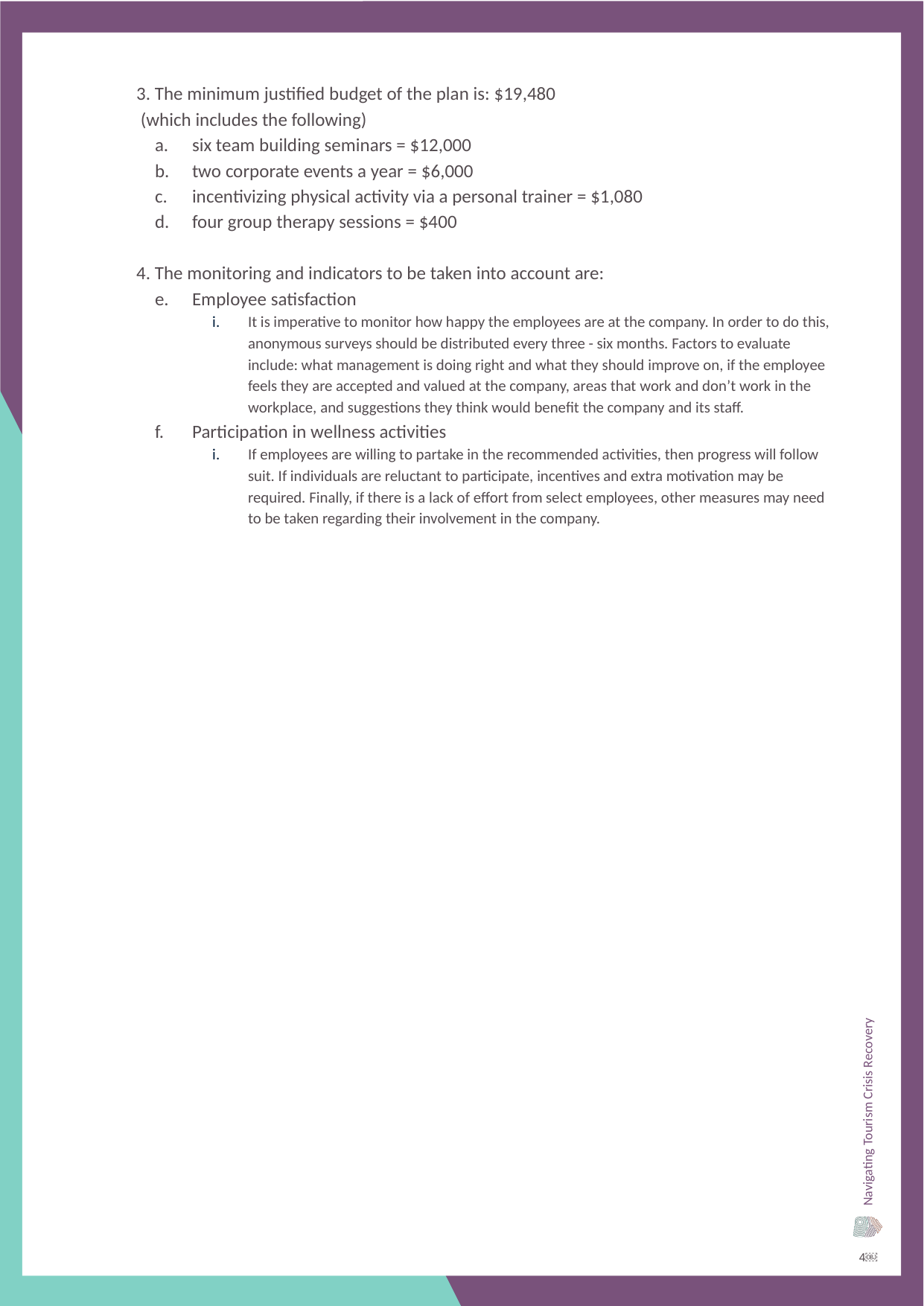

3. The minimum justified budget of the plan is: $19,480
 (which includes the following)
six team building seminars = $12,000
two corporate events a year = $6,000
incentivizing physical activity via a personal trainer = $1,080
four group therapy sessions = $400

4. The monitoring and indicators to be taken into account are:
Employee satisfaction
It is imperative to monitor how happy the employees are at the company. In order to do this, anonymous surveys should be distributed every three - six months. Factors to evaluate include: what management is doing right and what they should improve on, if the employee feels they are accepted and valued at the company, areas that work and don’t work in the workplace, and suggestions they think would benefit the company and its staff.
Participation in wellness activities
If employees are willing to partake in the recommended activities, then progress will follow suit. If individuals are reluctant to participate, incentives and extra motivation may be required. Finally, if there is a lack of effort from select employees, other measures may need to be taken regarding their involvement in the company.